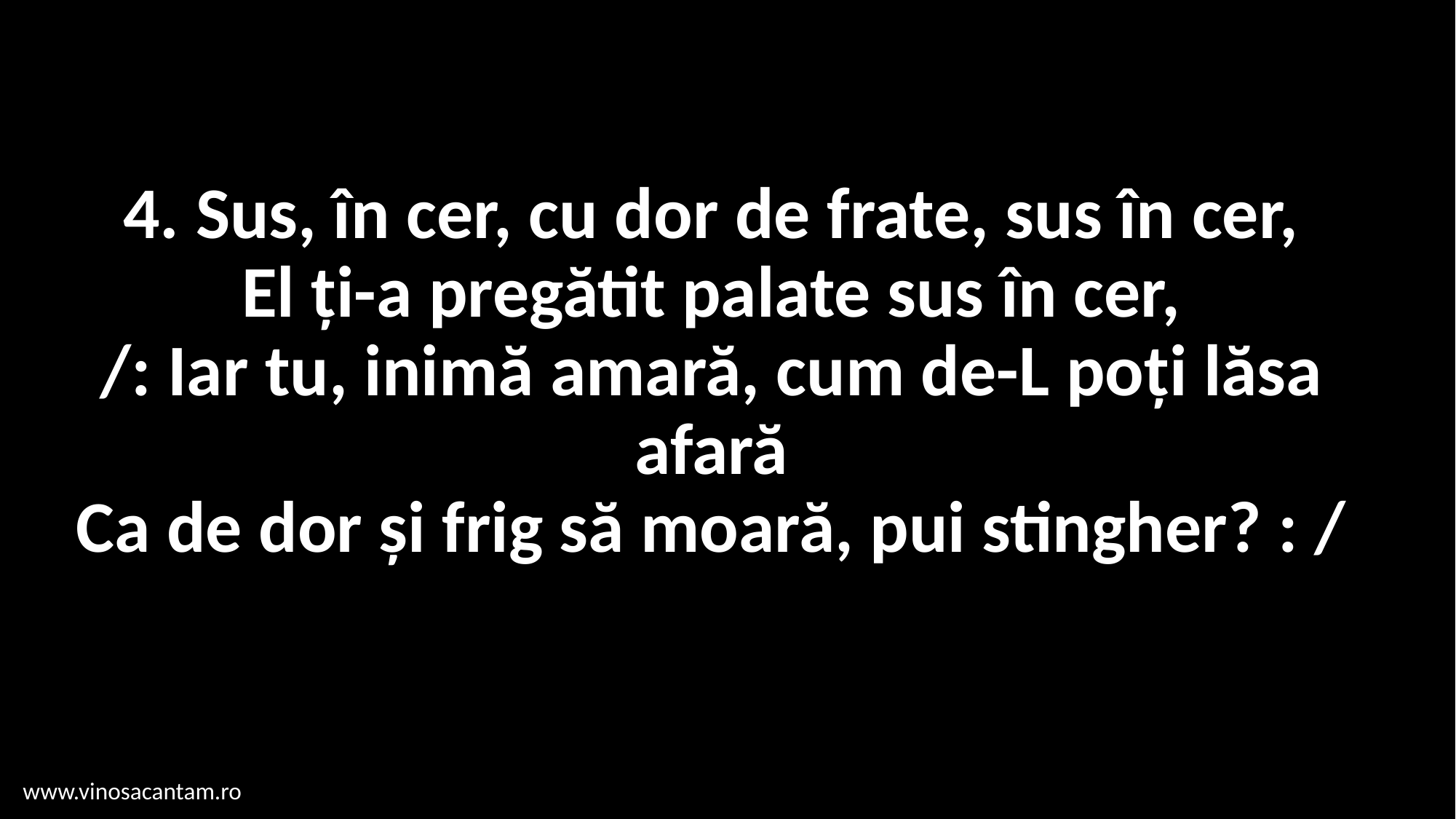

# 4. Sus, în cer, cu dor de frate, sus în cer, El ți-a pregătit palate sus în cer, /: Iar tu, inimă amară, cum de-L poți lăsa afară Ca de dor și frig să moară, pui stingher? : /
www.vinosacantam.ro